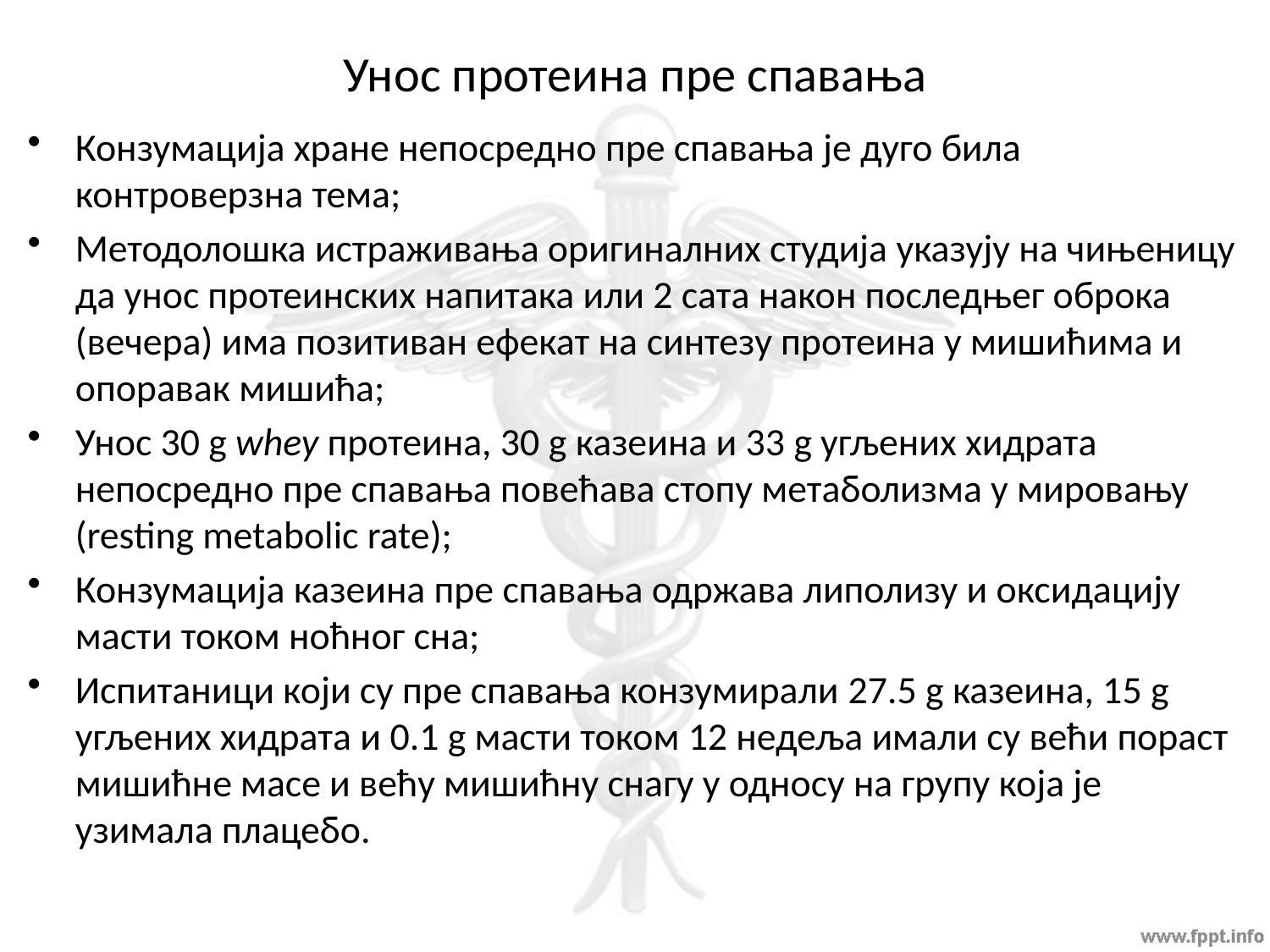

# Унос протеина пре спавања
Конзумација хране непосредно пре спавања је дуго била контроверзна тема;
Методолошка истраживања оригиналних студија указују на чињеницу да унос протеинских напитака или 2 сата након последњег оброка (вечера) има позитиван ефекат на синтезу протеина у мишићима и опоравак мишића;
Унос 30 g whey протеина, 30 g казеина и 33 g угљених хидрата непосредно пре спавања повећава стопу метаболизма у мировању (resting metabolic rate);
Конзумација казеина пре спавања одржава липолизу и оксидацију масти током ноћног сна;
Испитаници који су пре спавања конзумирали 27.5 g казеина, 15 g угљених хидрата и 0.1 g масти током 12 недеља имали су већи пораст мишићне масе и већу мишићну снагу у односу на групу која је узимала плацебо.